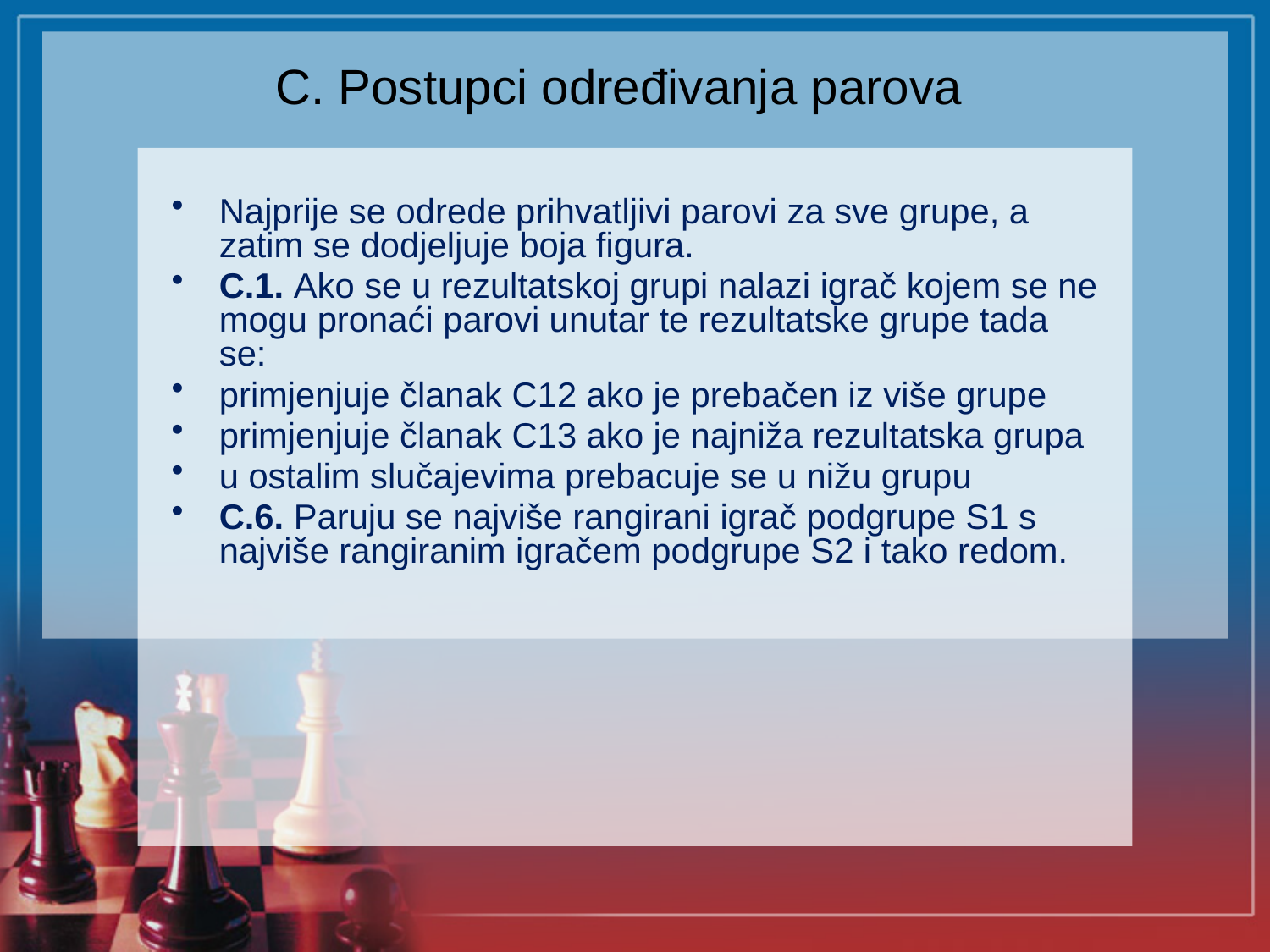

# C. Postupci određivanja parova
Najprije se odrede prihvatljivi parovi za sve grupe, a zatim se dodjeljuje boja figura.
C.1. Ako se u rezultatskoj grupi nalazi igrač kojem se ne mogu pronaći parovi unutar te rezultatske grupe tada se:
primjenjuje članak C12 ako je prebačen iz više grupe
primjenjuje članak C13 ako je najniža rezultatska grupa
u ostalim slučajevima prebacuje se u nižu grupu
C.6. Paruju se najviše rangirani igrač podgrupe S1 s najviše rangiranim igračem podgrupe S2 i tako redom.